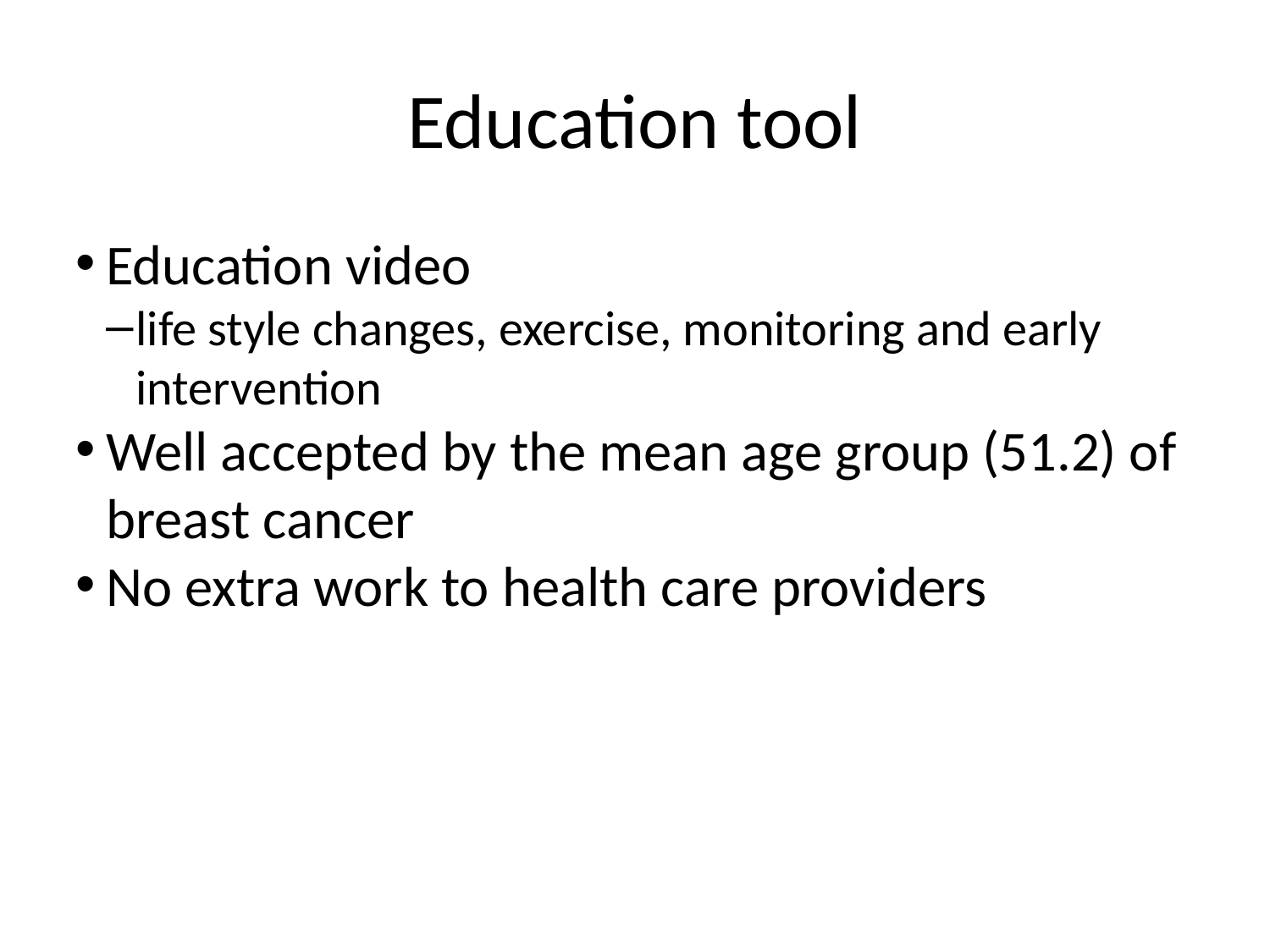

Education tool
Education video
life style changes, exercise, monitoring and early intervention
Well accepted by the mean age group (51.2) of breast cancer
No extra work to health care providers